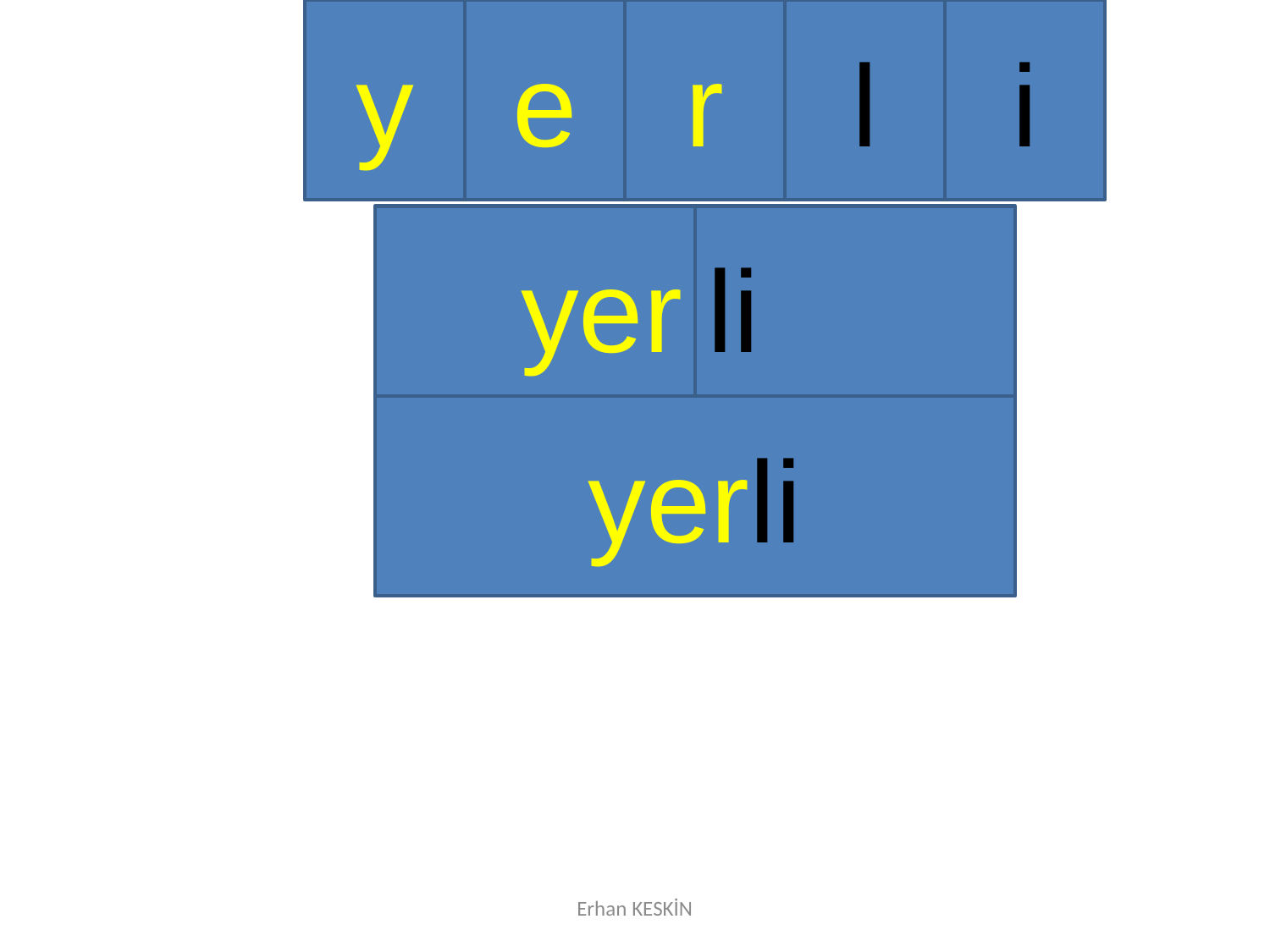

y
e
r
l
i
yer
li
yerli
Erhan KESKİN